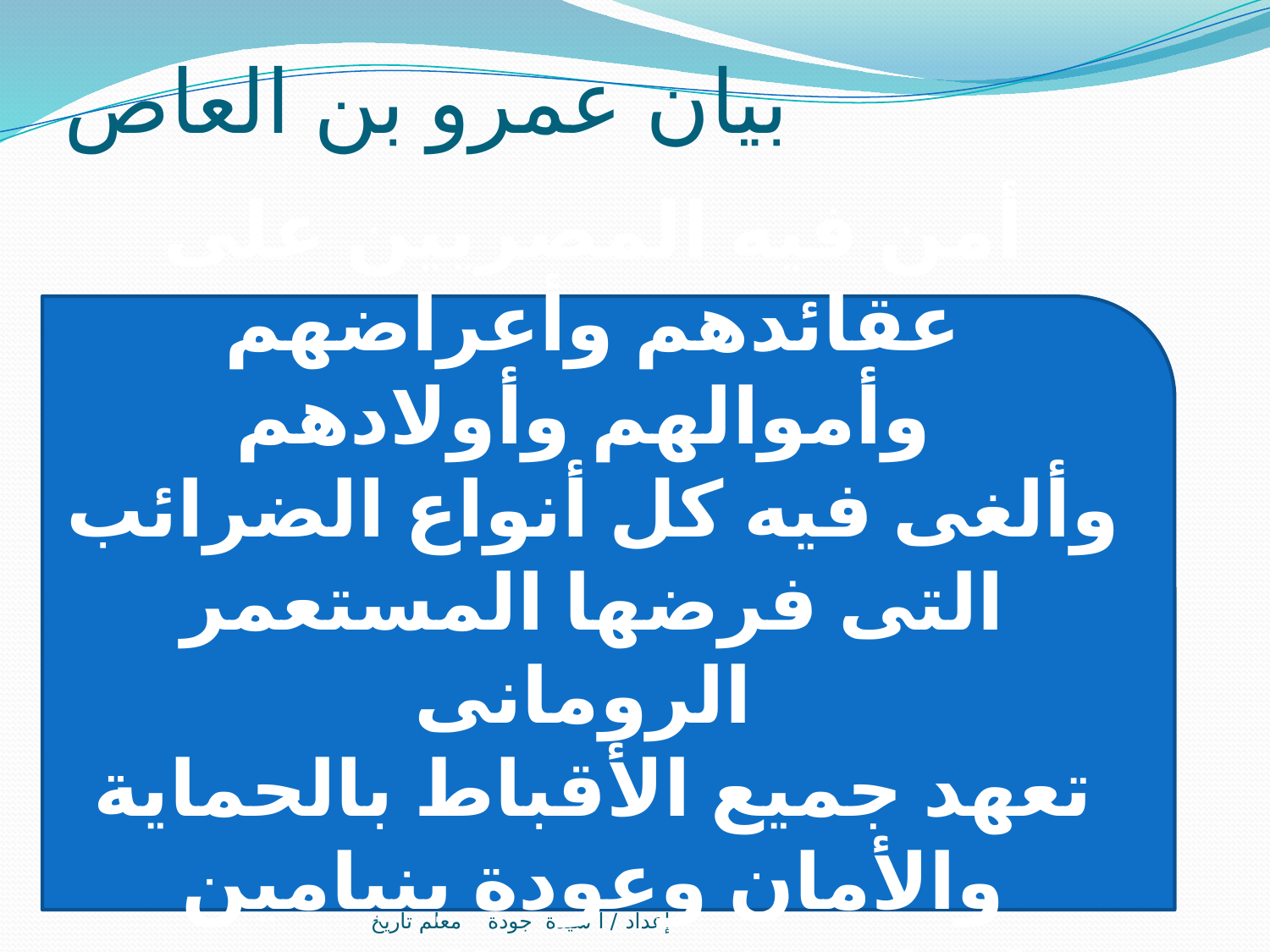

# بيان عمرو بن العاص
أمن فيه المصريين على عقائدهم وأعراضهم وأموالهم وأولادهم
وألغى فيه كل أنواع الضرائب التى فرضها المستعمر الرومانى
تعهد جميع الأقباط بالحماية والأمان وعودة بنيامين لرئاسة كنيسة الإسكندرية
إعداد / أ سيدة  جودة    معلم تاريخ